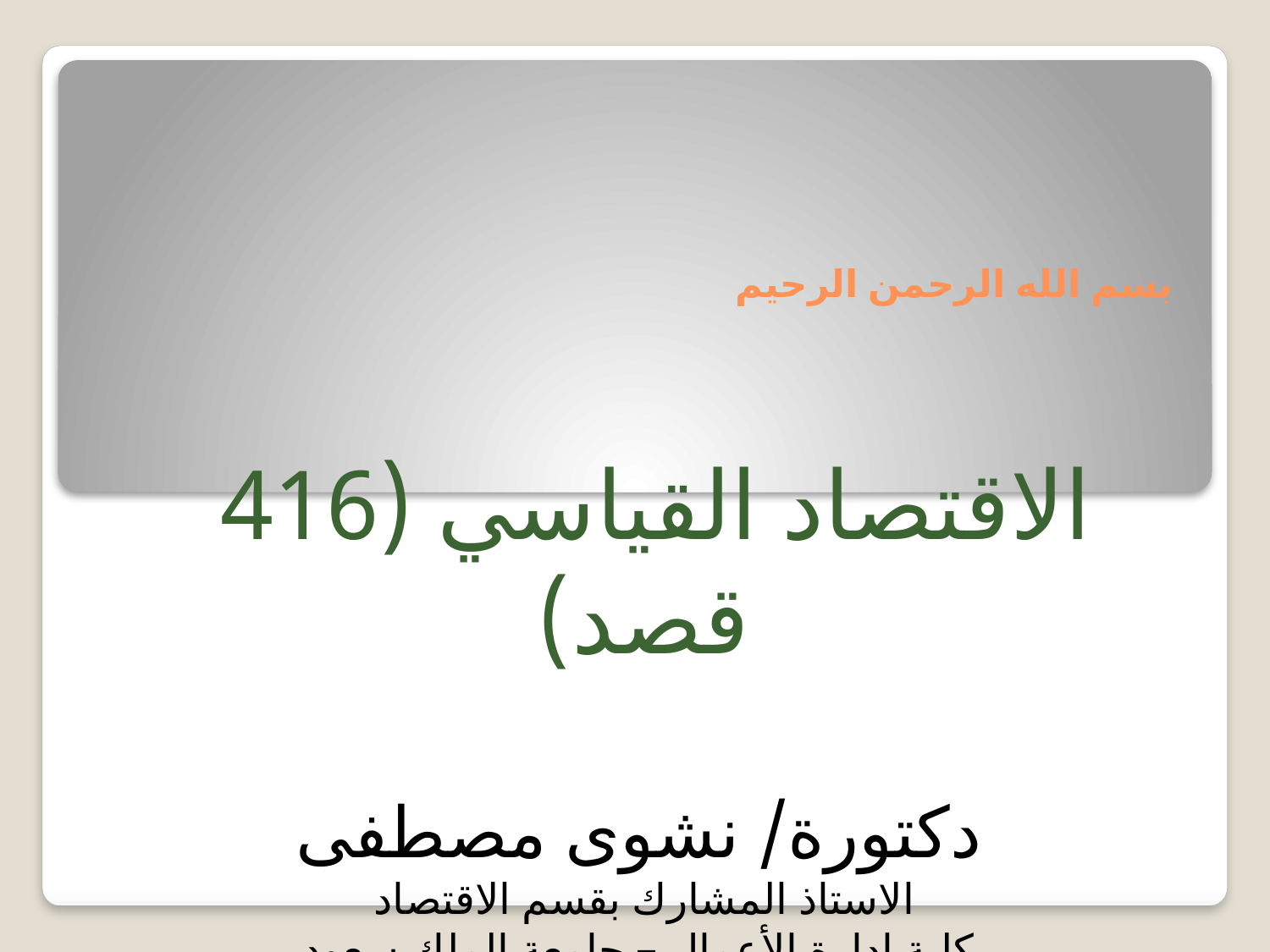

# بسم الله الرحمن الرحيم
 الاقتصاد القياسي (416 قصد)

دكتورة/ نشوى مصطفى
الاستاذ المشارك بقسم الاقتصاد
كلية إدارة الأعمال – جامعة الملك سعود